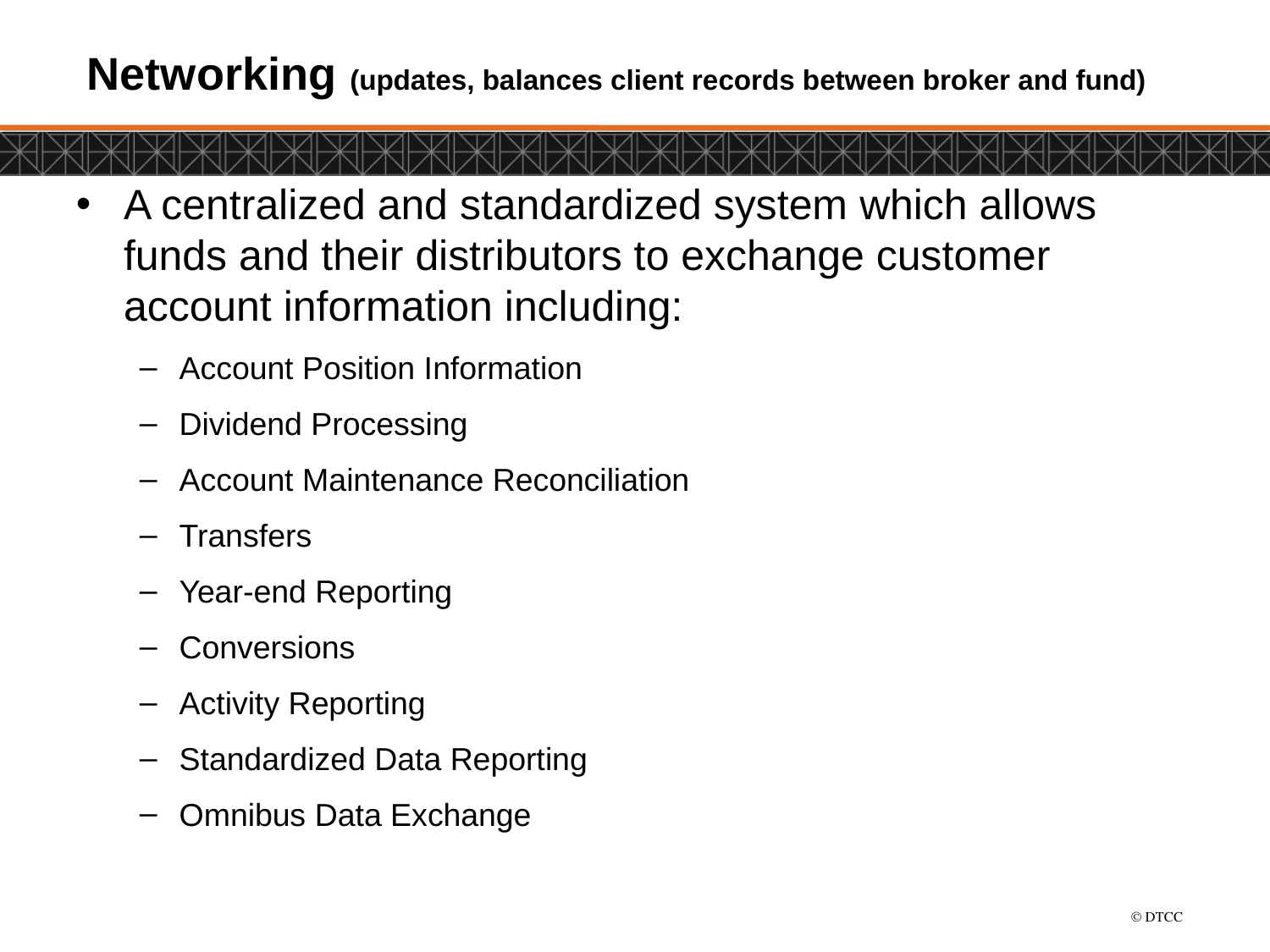

# Networking (updates, balances client records between broker and fund)
A centralized and standardized system which allows funds and their distributors to exchange customer account information including:
Account Position Information
Dividend Processing
Account Maintenance Reconciliation
Transfers
Year-end Reporting
Conversions
Activity Reporting
Standardized Data Reporting
Omnibus Data Exchange